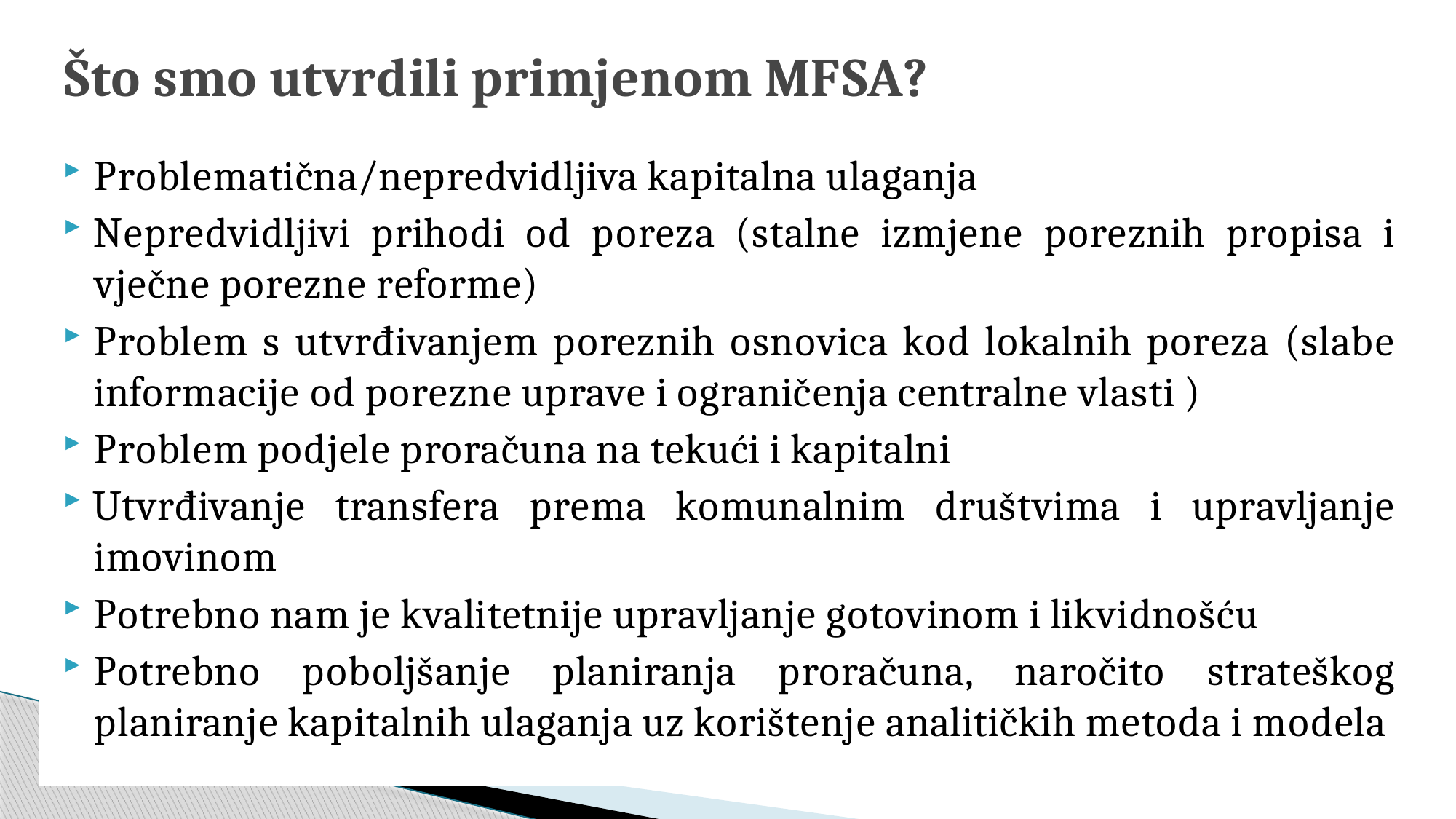

# Što smo utvrdili primjenom MFSA?
Problematična/nepredvidljiva kapitalna ulaganja
Nepredvidljivi prihodi od poreza (stalne izmjene poreznih propisa i vječne porezne reforme)
Problem s utvrđivanjem poreznih osnovica kod lokalnih poreza (slabe informacije od porezne uprave i ograničenja centralne vlasti )
Problem podjele proračuna na tekući i kapitalni
Utvrđivanje transfera prema komunalnim društvima i upravljanje imovinom
Potrebno nam je kvalitetnije upravljanje gotovinom i likvidnošću
Potrebno poboljšanje planiranja proračuna, naročito strateškog planiranje kapitalnih ulaganja uz korištenje analitičkih metoda i modela